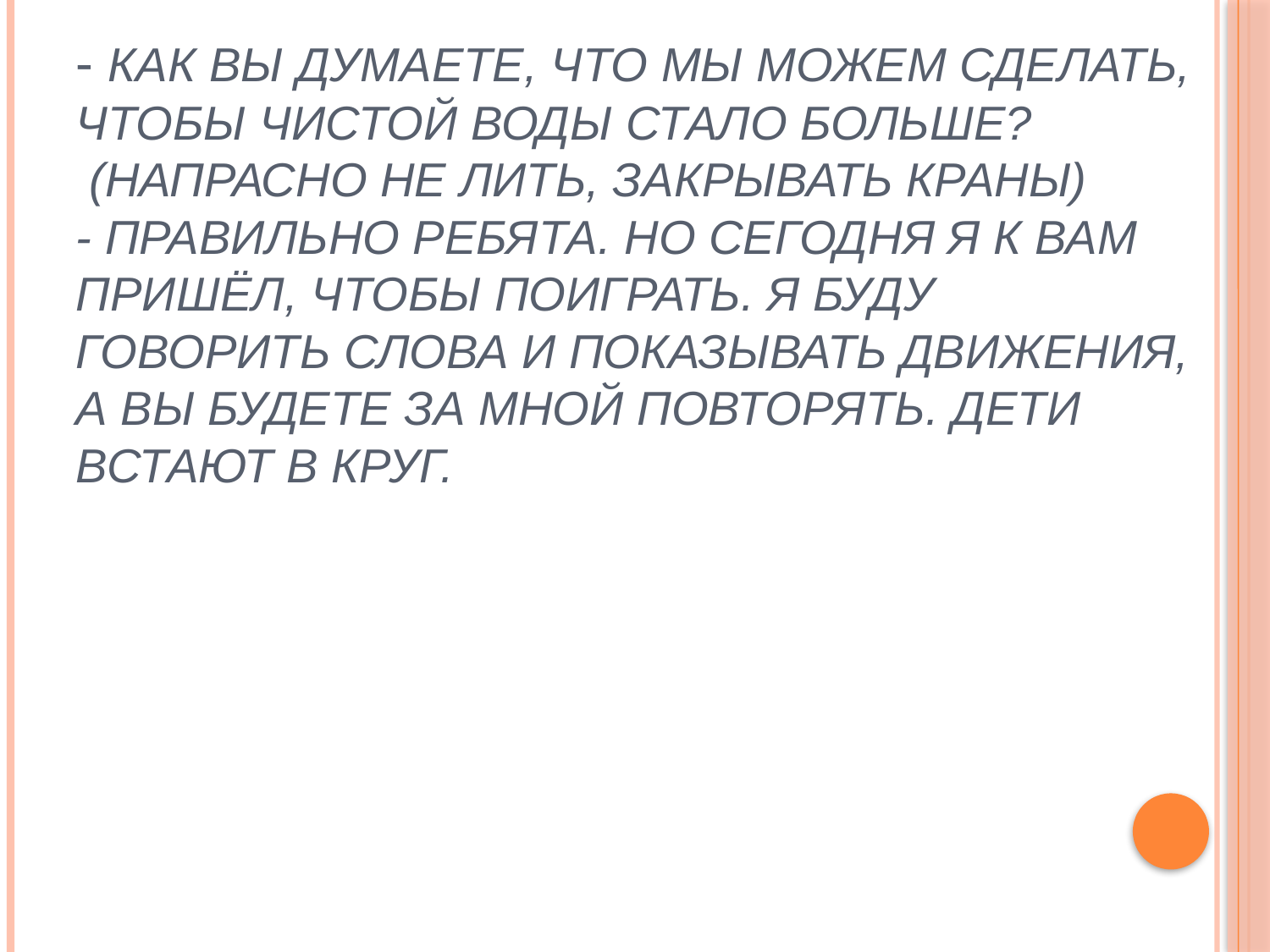

# - Как вы думаете, что мы можем сделать, чтобы чистой воды стало больше? (Напрасно не лить, закрывать краны) - Правильно ребята. Но сегодня я к вам пришёл, чтобы поиграть. Я буду говорить слова и показывать движения, а вы будете за мной повторять. Дети встают в круг.